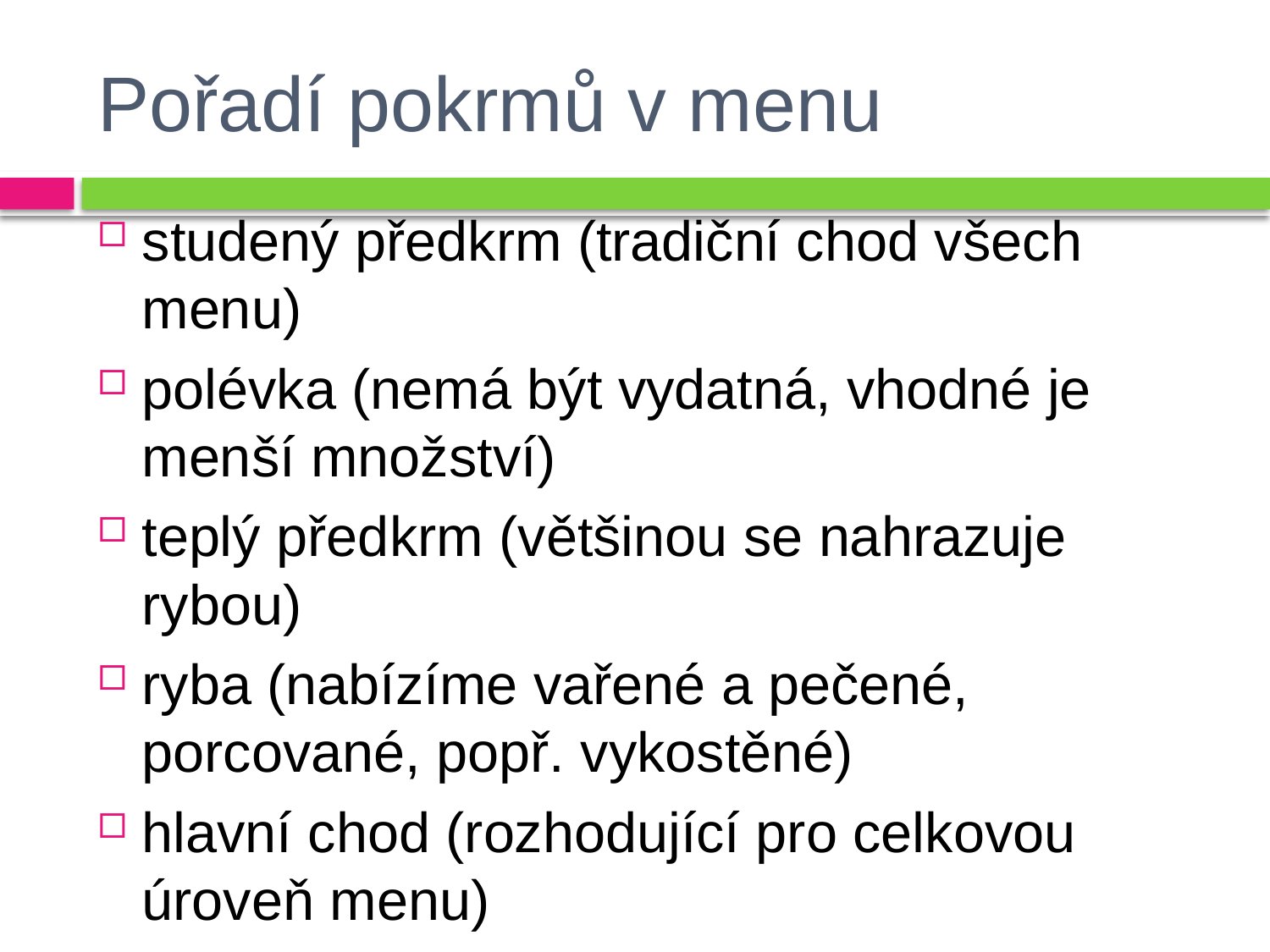

# Pořadí pokrmů v menu
studený předkrm (tradiční chod všech menu)
polévka (nemá být vydatná, vhodné je menší množství)
teplý předkrm (většinou se nahrazuje rybou)
ryba (nabízíme vařené a pečené, porcované, popř. vykostěné)
hlavní chod (rozhodující pro celkovou úroveň menu)